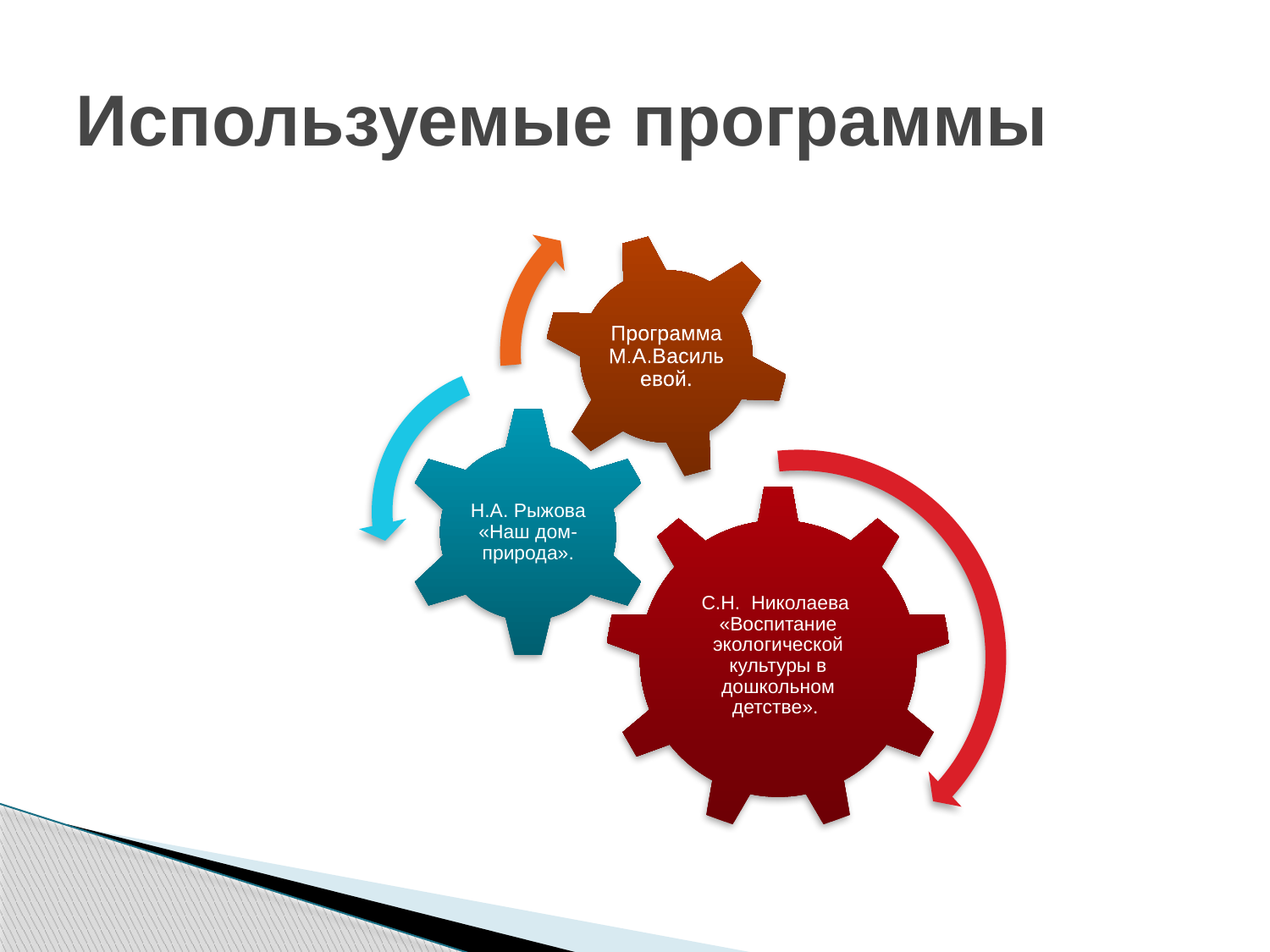

# Используемые программы
С.Н.  Николаева  «Воспитание экологической культуры в дошкольном детстве».
Н.А. Рыжова «Наш дом- природа».
Программа М.А.Васильевой.